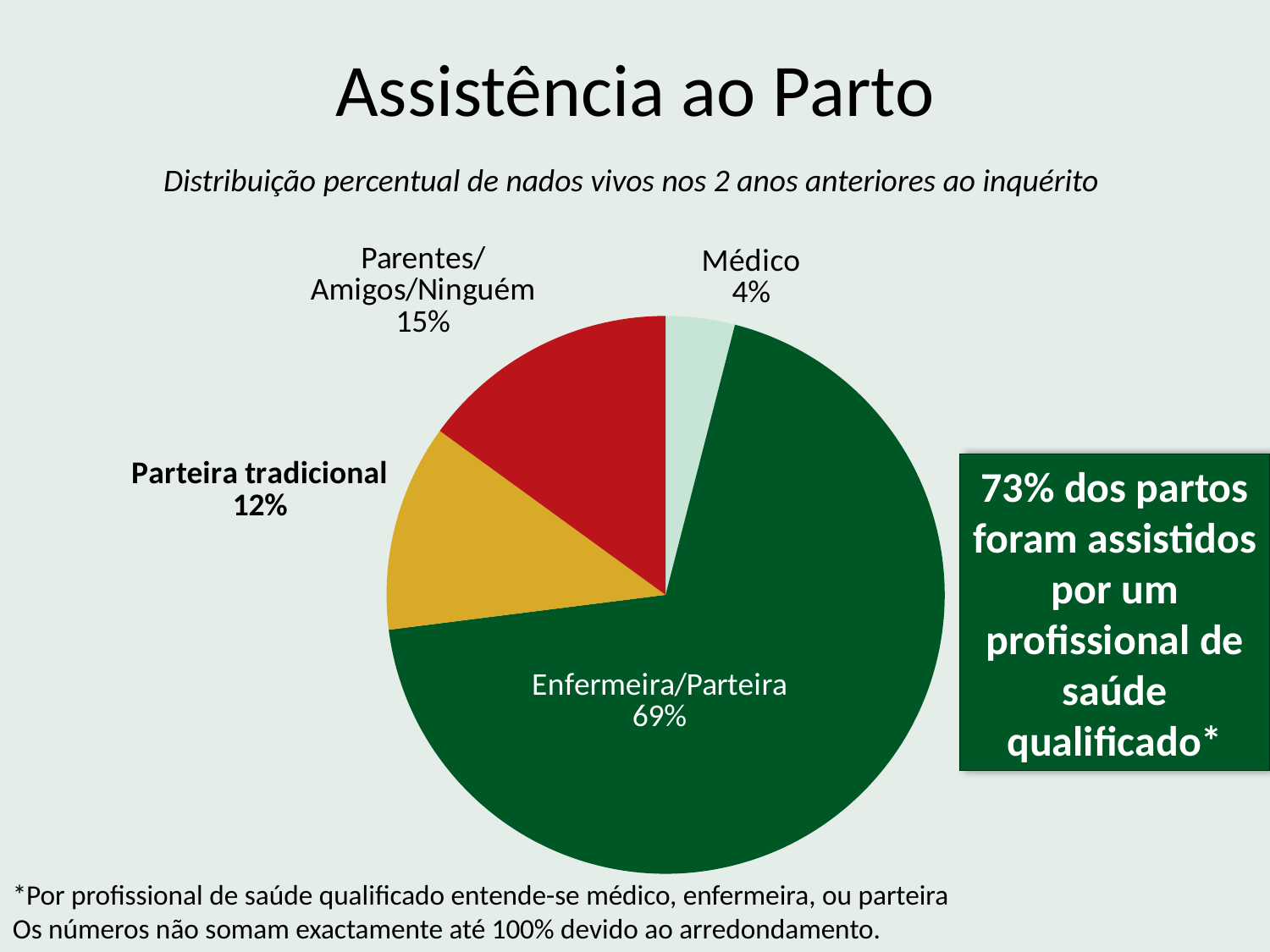

Assistência ao Parto
Distribuição percentual de nados vivos nos 2 anos anteriores ao inquérito

### Chart

| Category | Sales |
|---|---|
| Médico | 4.0 |
| Enfermeira/Parteira | 69.0 |
| Parteira tradicional | 12.0 |
| Parentes/Amigos/Ninguém | 15.0 |
73% dos partos foram assistidos por um profissional de saúde qualificado*
*Por profissional de saúde qualificado entende-se médico, enfermeira, ou parteira
Os números não somam exactamente até 100% devido ao arredondamento.